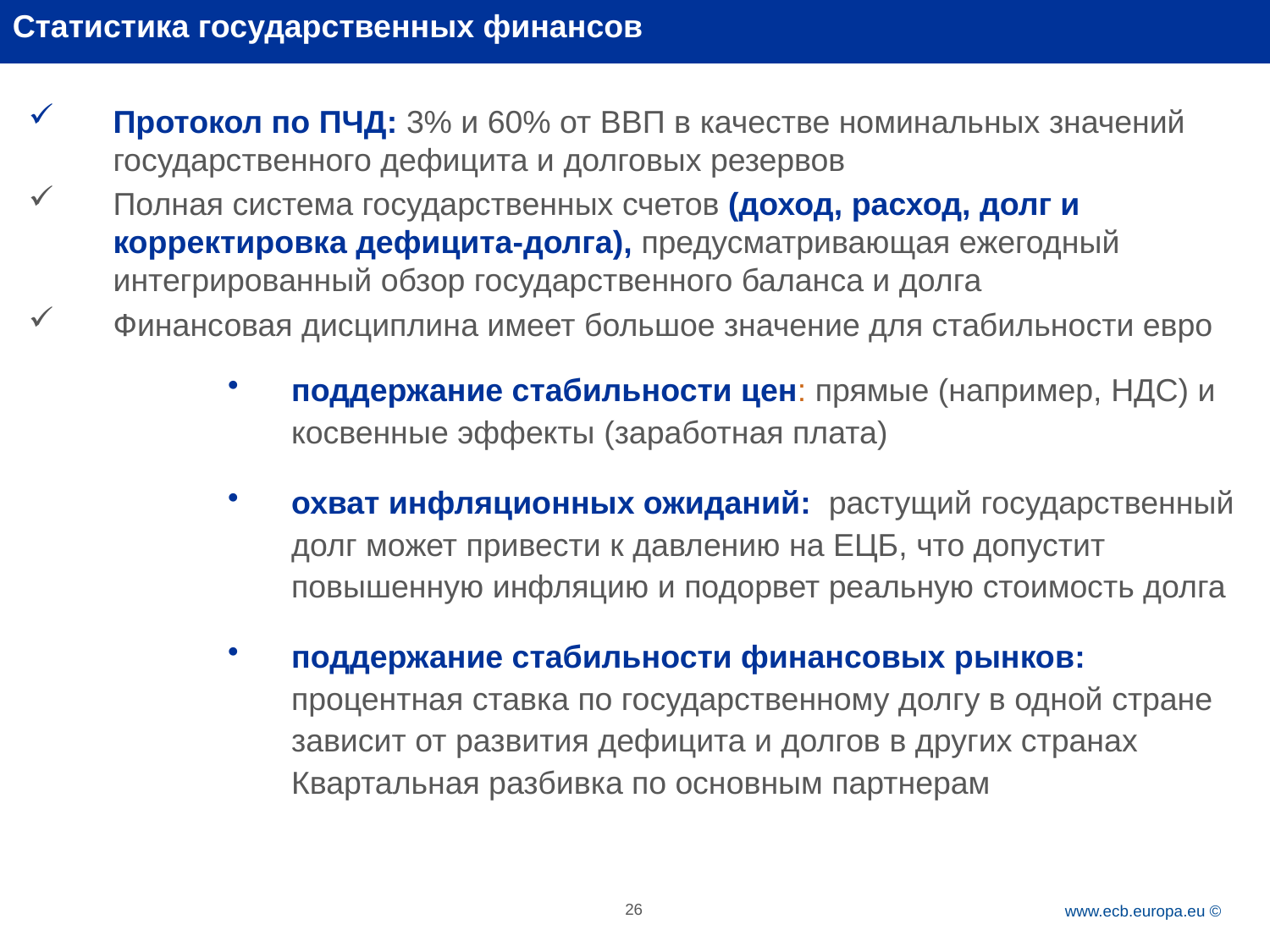

Статистика государственных финансов
Протокол по ПЧД: 3% и 60% от ВВП в качестве номинальных значений государственного дефицита и долговых резервов
Полная система государственных счетов (доход, расход, долг и корректировка дефицита-долга), предусматривающая ежегодный интегрированный обзор государственного баланса и долга
Финансовая дисциплина имеет большое значение для стабильности евро
поддержание стабильности цен: прямые (например, НДС) и косвенные эффекты (заработная плата)
охват инфляционных ожиданий:  растущий государственный долг может привести к давлению на ЕЦБ, что допустит повышенную инфляцию и подорвет реальную стоимость долга
поддержание стабильности финансовых рынков: процентная ставка по государственному долгу в одной стране зависит от развития дефицита и долгов в других странах
Квартальная разбивка по основным партнерам

26